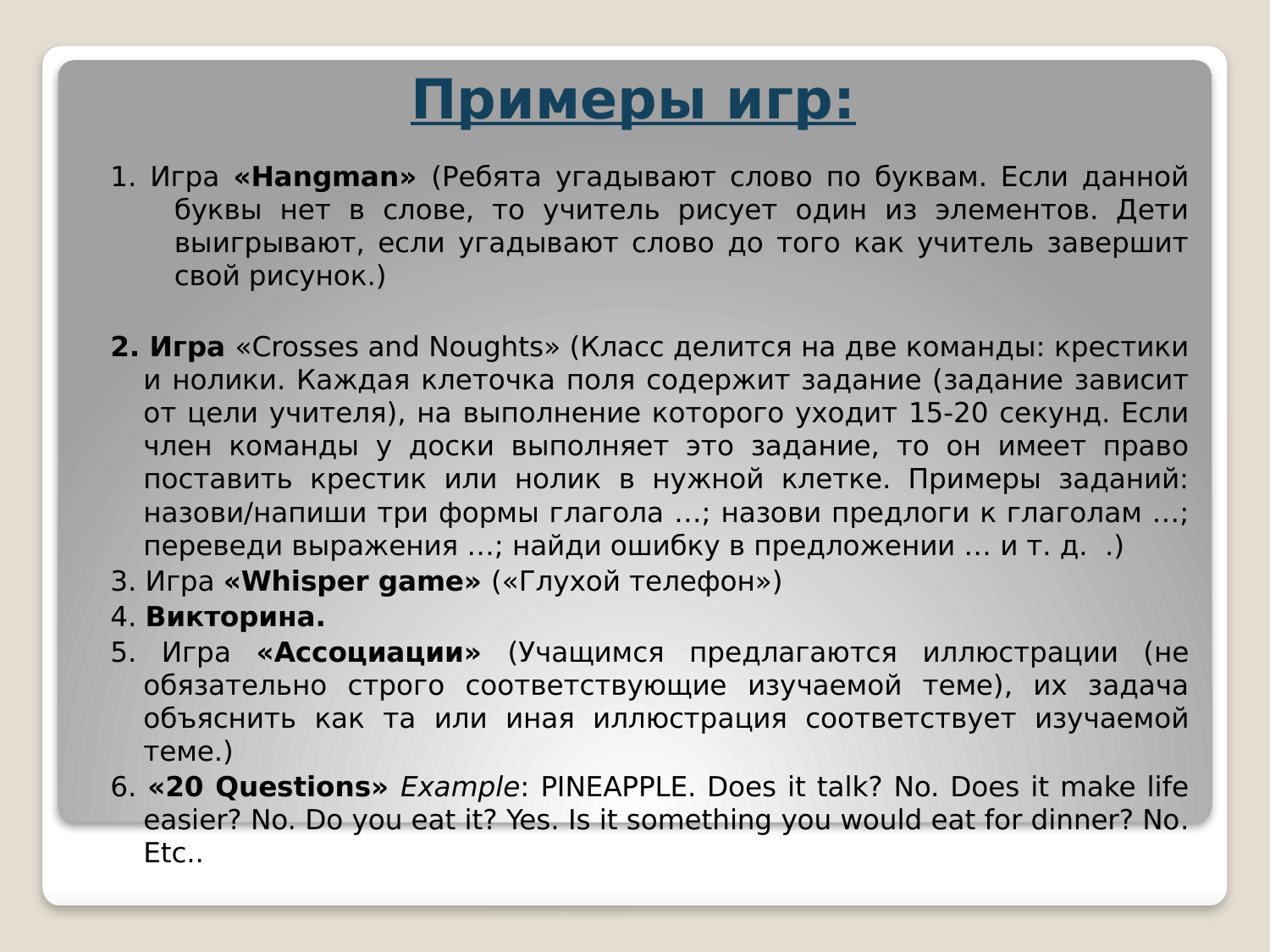

# Примеры игр:
1. Игра «Hangman» (Ребята угадывают слово по буквам. Если данной буквы нет в слове, то учитель рисует один из элементов. Дети выигрывают, если угадывают слово до того как учитель завершит свой рисунок.)

2. Игра «Crosses and Noughts» (Класс делится на две команды: крестики и нолики. Каждая клеточка поля содержит задание (задание зависит от цели учителя), на выполнение которого уходит 15-20 секунд. Если член команды у доски выполняет это задание, то он имеет право поставить крестик или нолик в нужной клетке. Примеры заданий: назови/напиши три формы глагола …; назови предлоги к глаголам …; переведи выражения …; найди ошибку в предложении … и т. д.  .)
3. Игра «Whisper game» («Глухой телефон»)
4. Викторина.
5. Игра «Ассоциации» (Учащимся предлагаются иллюстрации (не обязательно строго соответствующие изучаемой теме), их задача объяснить как та или иная иллюстрация соответствует изучаемой теме.)
6. «20 Questions» Example: PINEAPPLE. Does it talk? No. Does it make life easier? No. Do you eat it? Yes. Is it something you would eat for dinner? No. Etc..